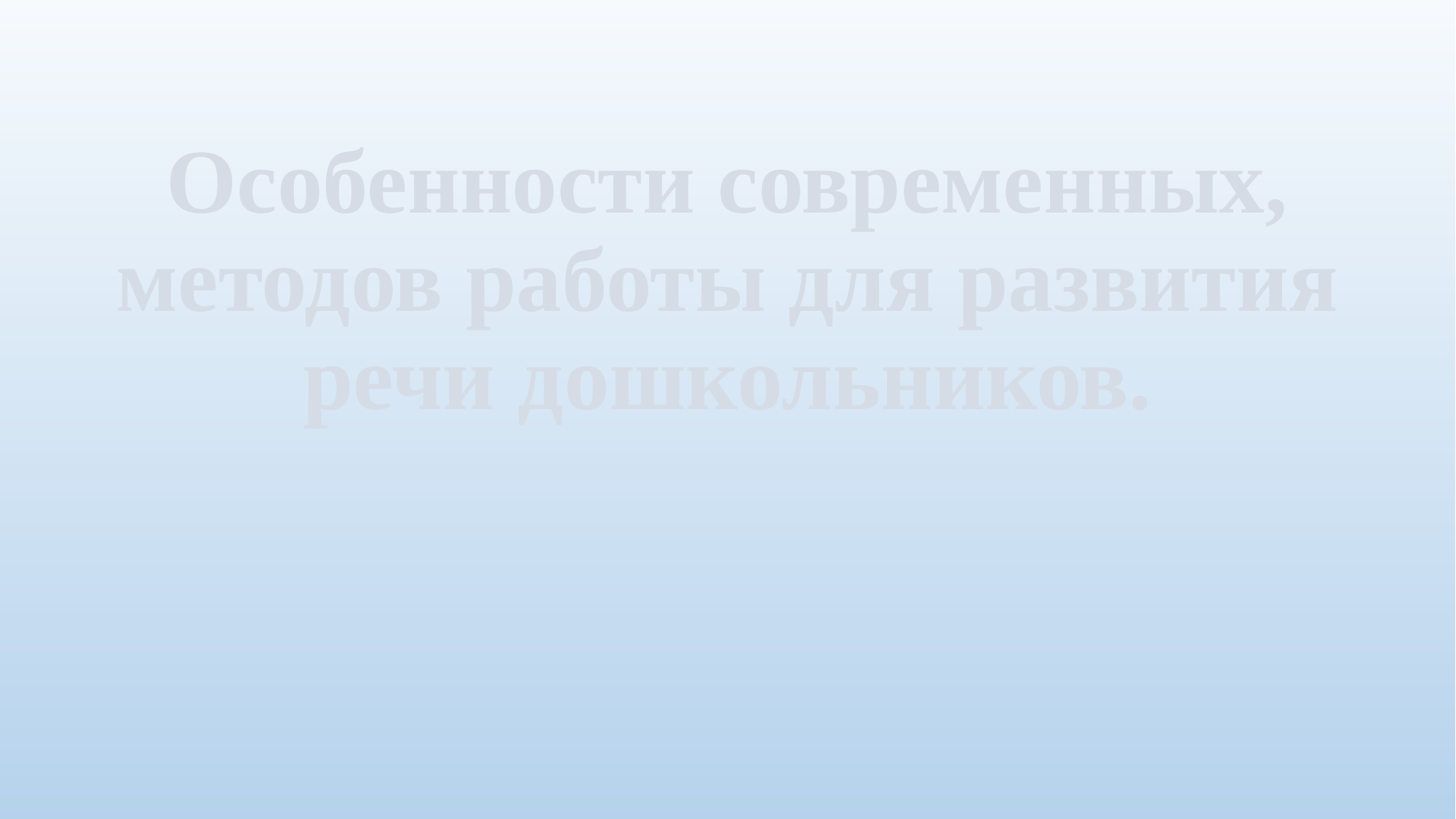

# Особенности современных, методов работы для развития речи дошкольников.